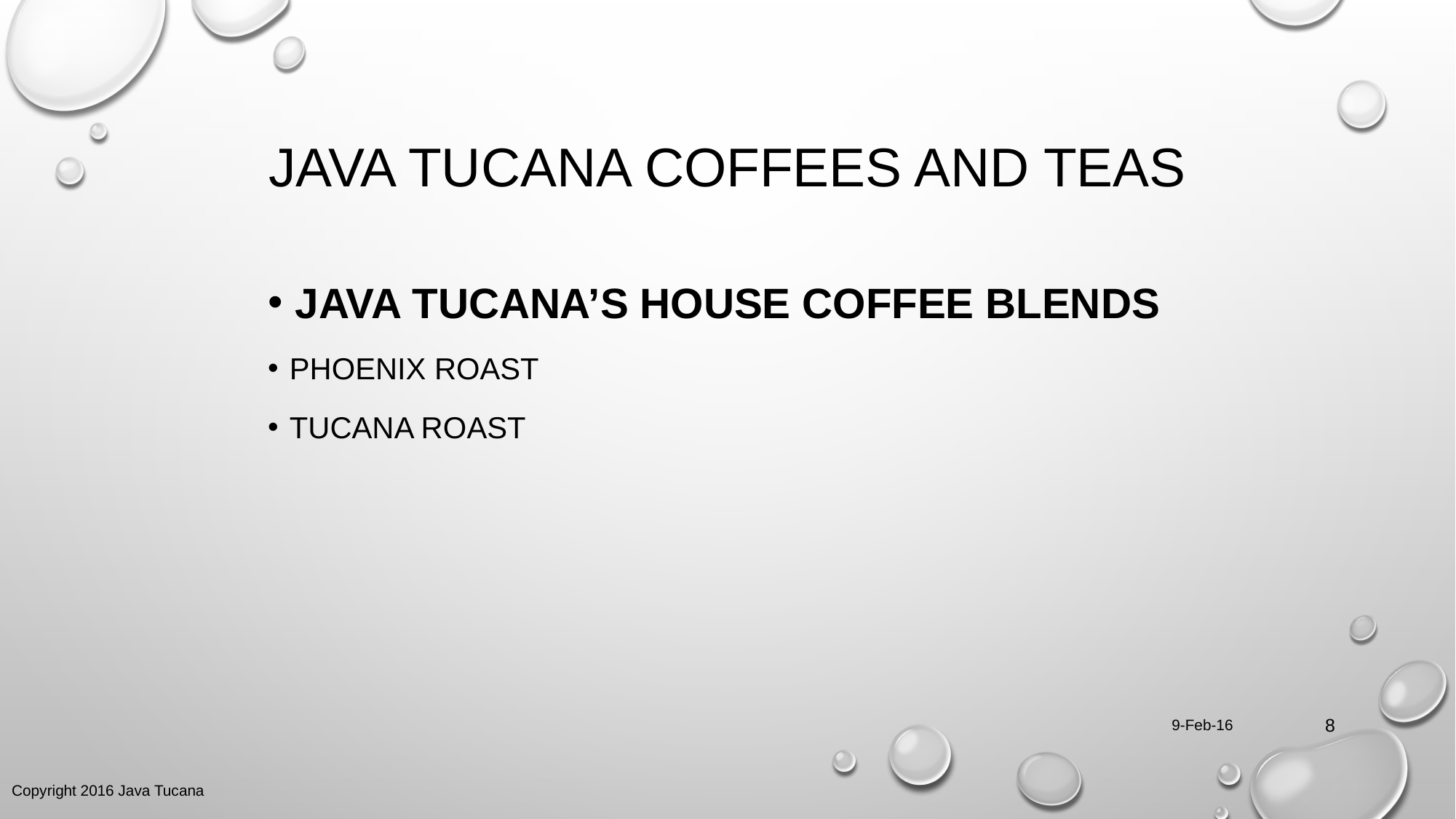

# Java Tucana Coffees and Teas
Java Tucana’s house coffee blends
Phoenix Roast
Tucana Roast
9-Feb-16
8
Copyright 2016 Java Tucana